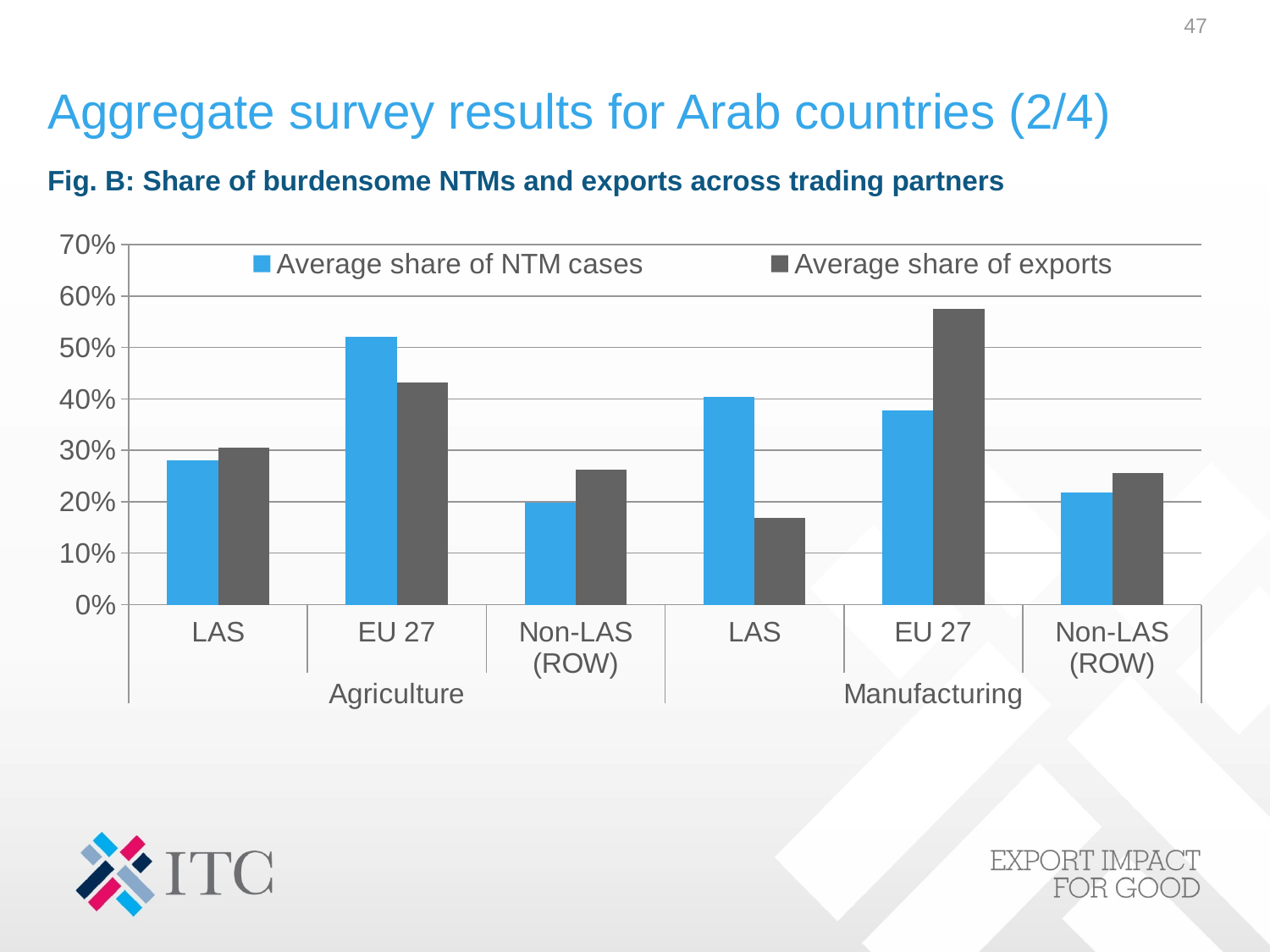

47

# Aggregate survey results for Arab countries (2/4)
Fig. B: Share of burdensome NTMs and exports across trading partners

### Chart

| Category | Average share of NTM cases | Average share of exports |
|---|---|---|
| LAS | 0.2809451659451665 | 0.3045021735962281 |
| EU 27 | 0.5213636363636367 | 0.4325125140306345 |
| Non-LAS (ROW) | 0.197691197691198 | 0.26298531237313877 |
| LAS | 0.40456192358366333 | 0.16921863483284438 |
| EU 27 | 0.3777997364953882 | 0.574386981006555 |
| Non-LAS (ROW) | 0.21763833992094891 | 0.2563943841605994 |